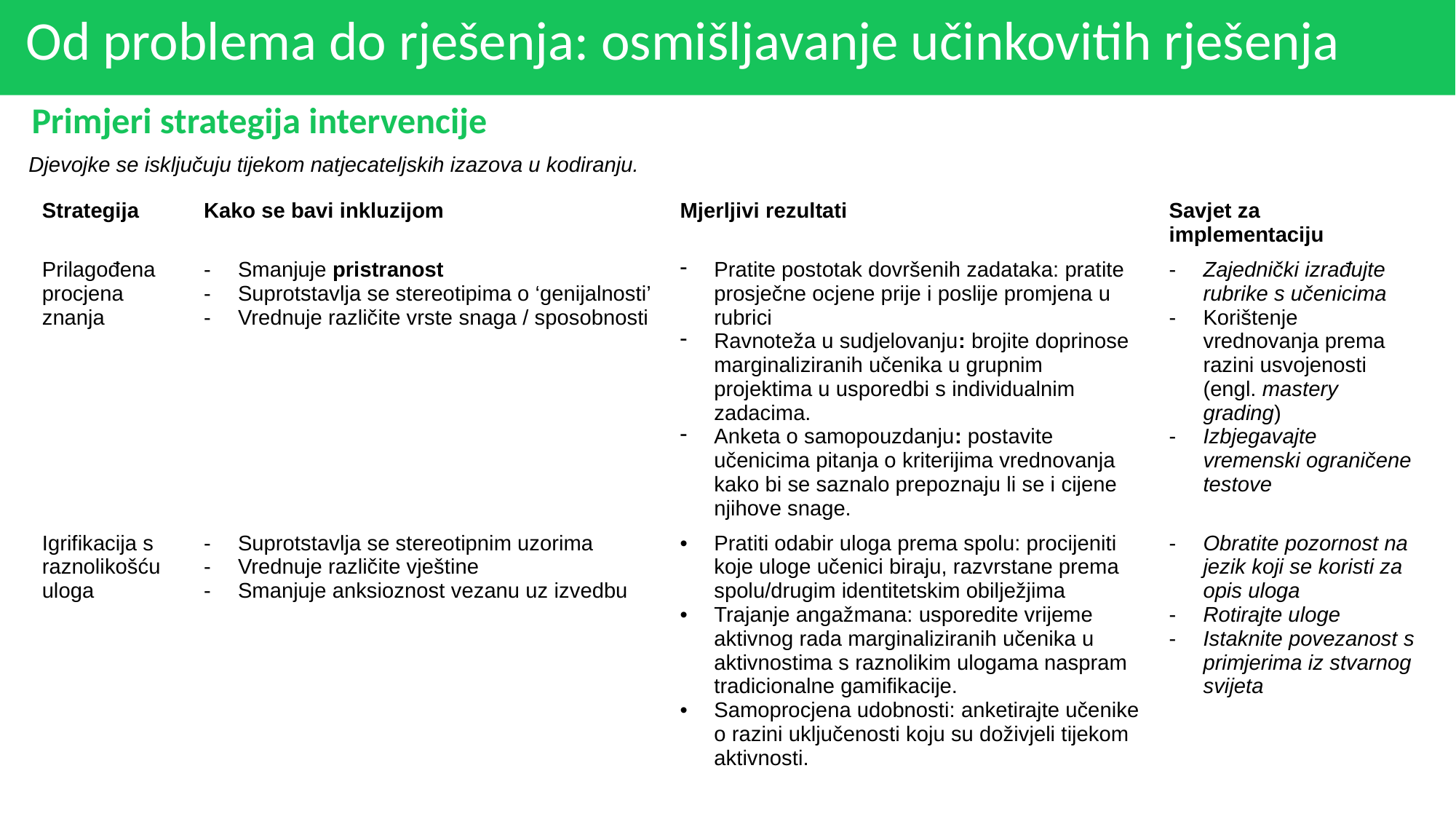

# Od problema do rješenja: osmišljavanje učinkovitih rješenja
Primjeri strategija intervencije
Djevojke se isključuju tijekom natjecateljskih izazova u kodiranju.

| Strategija | Kako se bavi inkluzijom | Mjerljivi rezultati | Savjet za implementaciju |
| --- | --- | --- | --- |
| Prilagođena procjena znanja | Smanjuje pristranost Suprotstavlja se stereotipima o ‘genijalnosti’ Vrednuje različite vrste snaga / sposobnosti | Pratite postotak dovršenih zadataka: pratite prosječne ocjene prije i poslije promjena u rubrici Ravnoteža u sudjelovanju: brojite doprinose marginaliziranih učenika u grupnim projektima u usporedbi s individualnim zadacima. Anketa o samopouzdanju: postavite učenicima pitanja o kriterijima vrednovanja kako bi se saznalo prepoznaju li se i cijene njihove snage. | Zajednički izrađujte rubrike s učenicima Korištenje vrednovanja prema razini usvojenosti (engl. mastery grading) Izbjegavajte vremenski ograničene testove |
| Igrifikacija s raznolikošću uloga | Suprotstavlja se stereotipnim uzorima Vrednuje različite vještine Smanjuje anksioznost vezanu uz izvedbu | Pratiti odabir uloga prema spolu: procijeniti koje uloge učenici biraju, razvrstane prema spolu/drugim identitetskim obilježjima Trajanje angažmana: usporedite vrijeme aktivnog rada marginaliziranih učenika u aktivnostima s raznolikim ulogama naspram tradicionalne gamifikacije. Samoprocjena udobnosti: anketirajte učenike o razini uključenosti koju su doživjeli tijekom aktivnosti. | Obratite pozornost na jezik koji se koristi za opis uloga Rotirajte uloge Istaknite povezanost s primjerima iz stvarnog svijeta |